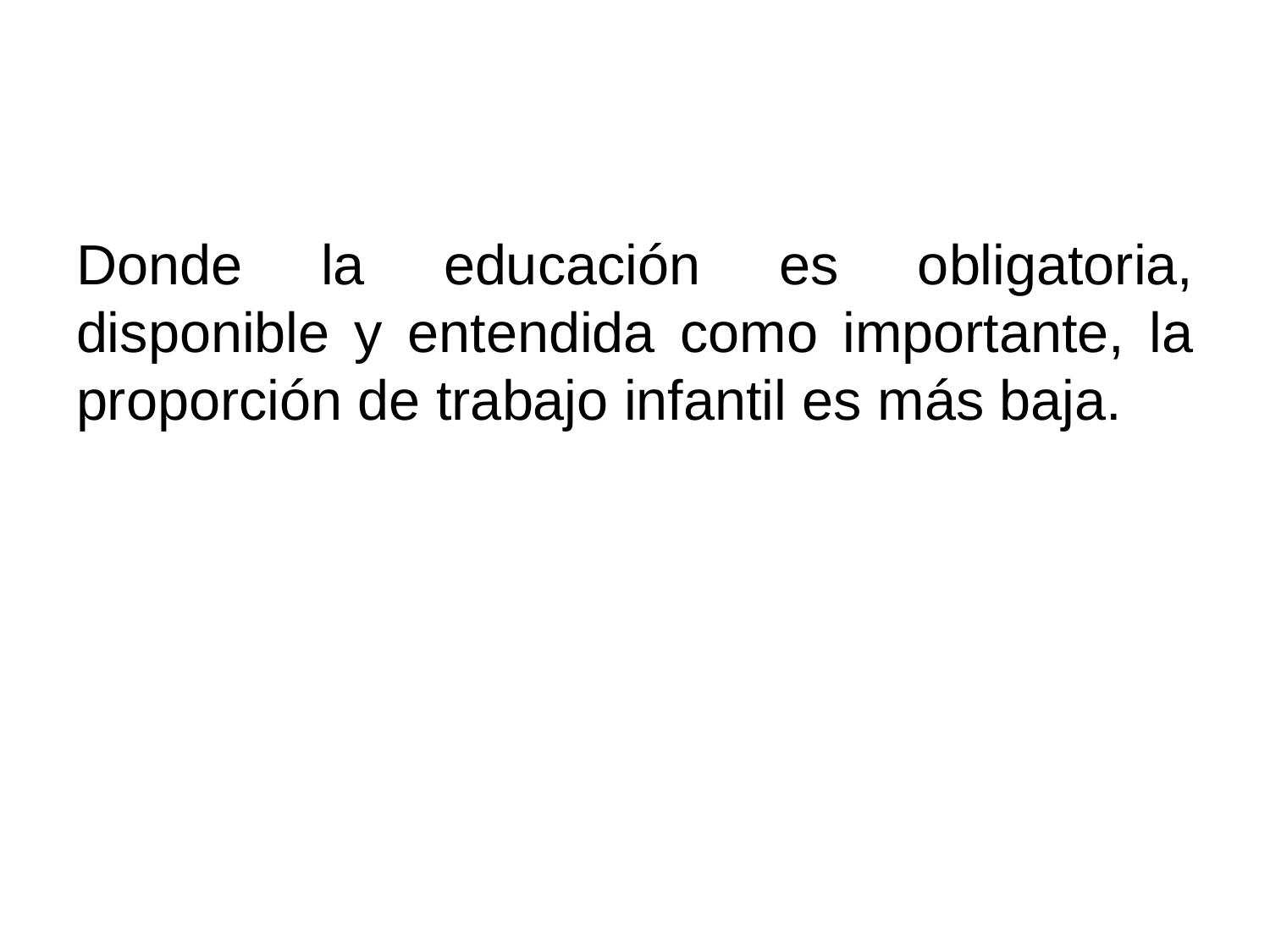

#
Donde la educación es obligatoria, disponible y entendida como importante, la proporción de trabajo infantil es más baja.